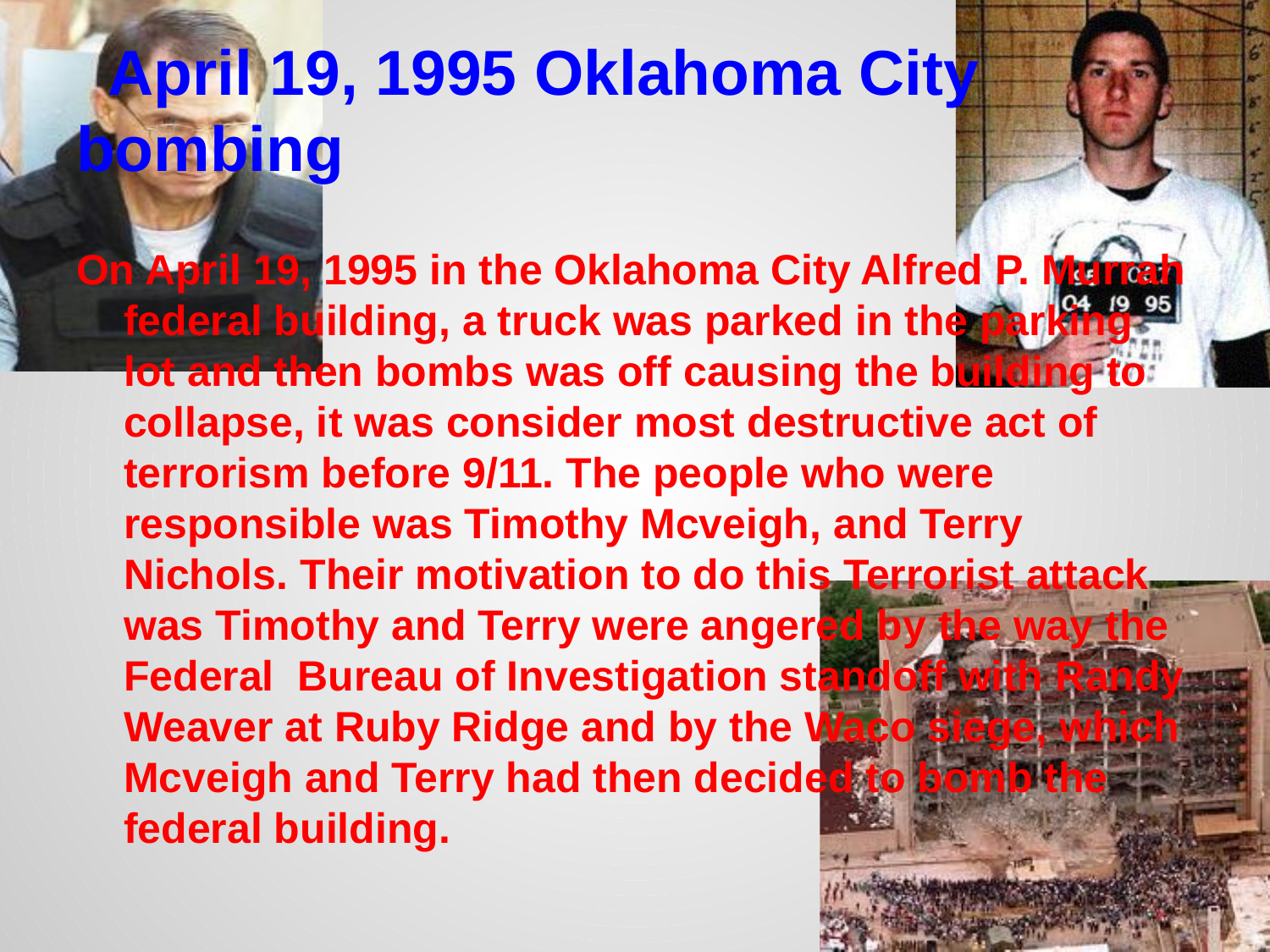

# April 19, 1995 Oklahoma City bombing
On April 19, 1995 in the Oklahoma City Alfred P. Murrah federal building, a truck was parked in the parking lot and then bombs was off causing the building to collapse, it was consider most destructive act of terrorism before 9/11. The people who were responsible was Timothy Mcveigh, and Terry Nichols. Their motivation to do this Terrorist attack was Timothy and Terry were angered by the way the Federal  Bureau of Investigation standoff with Randy Weaver at Ruby Ridge and by the Waco siege, which Mcveigh and Terry had then decided to bomb the federal building.